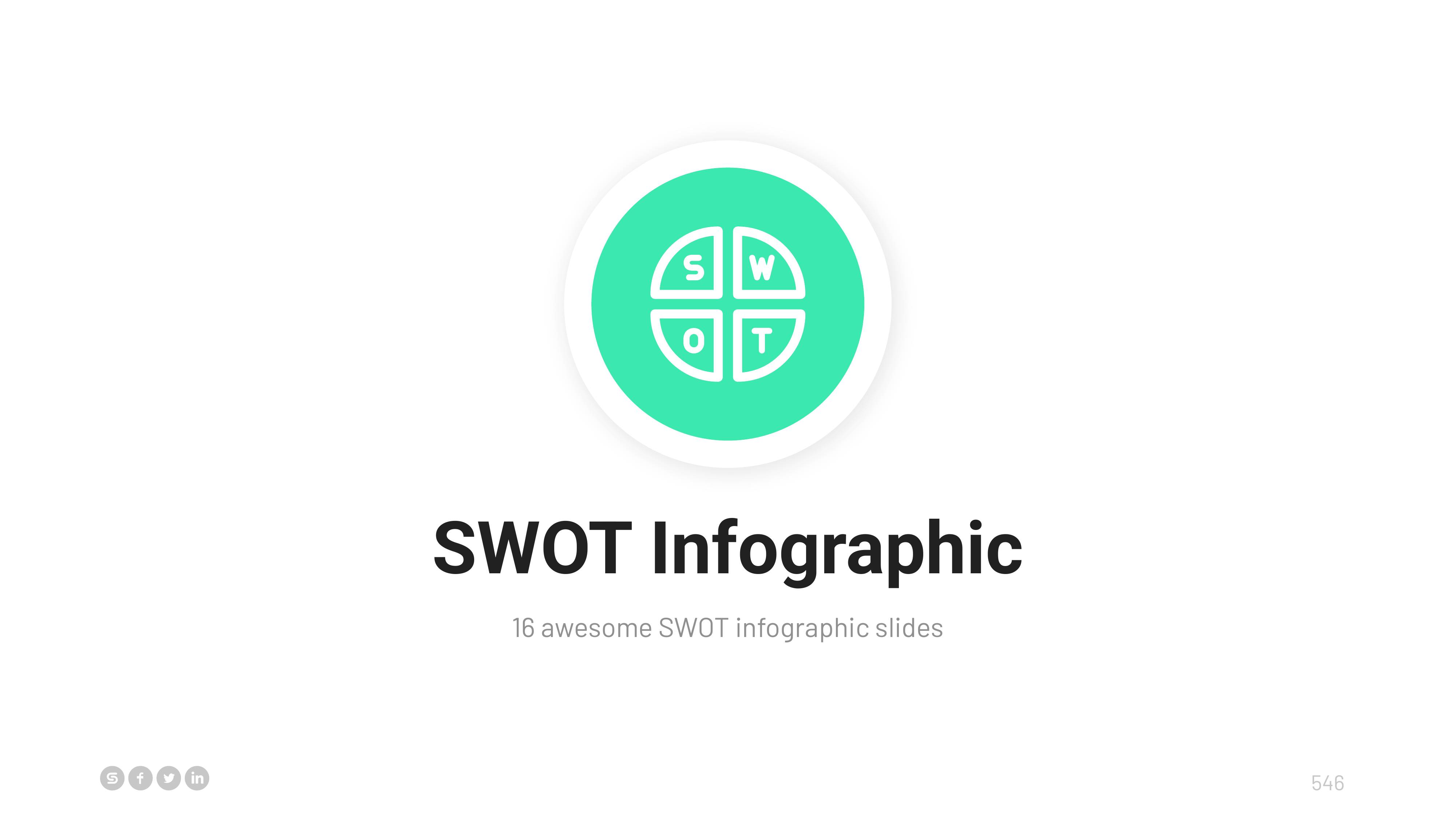

SWOT Infographic
16 awesome SWOT infographic slides